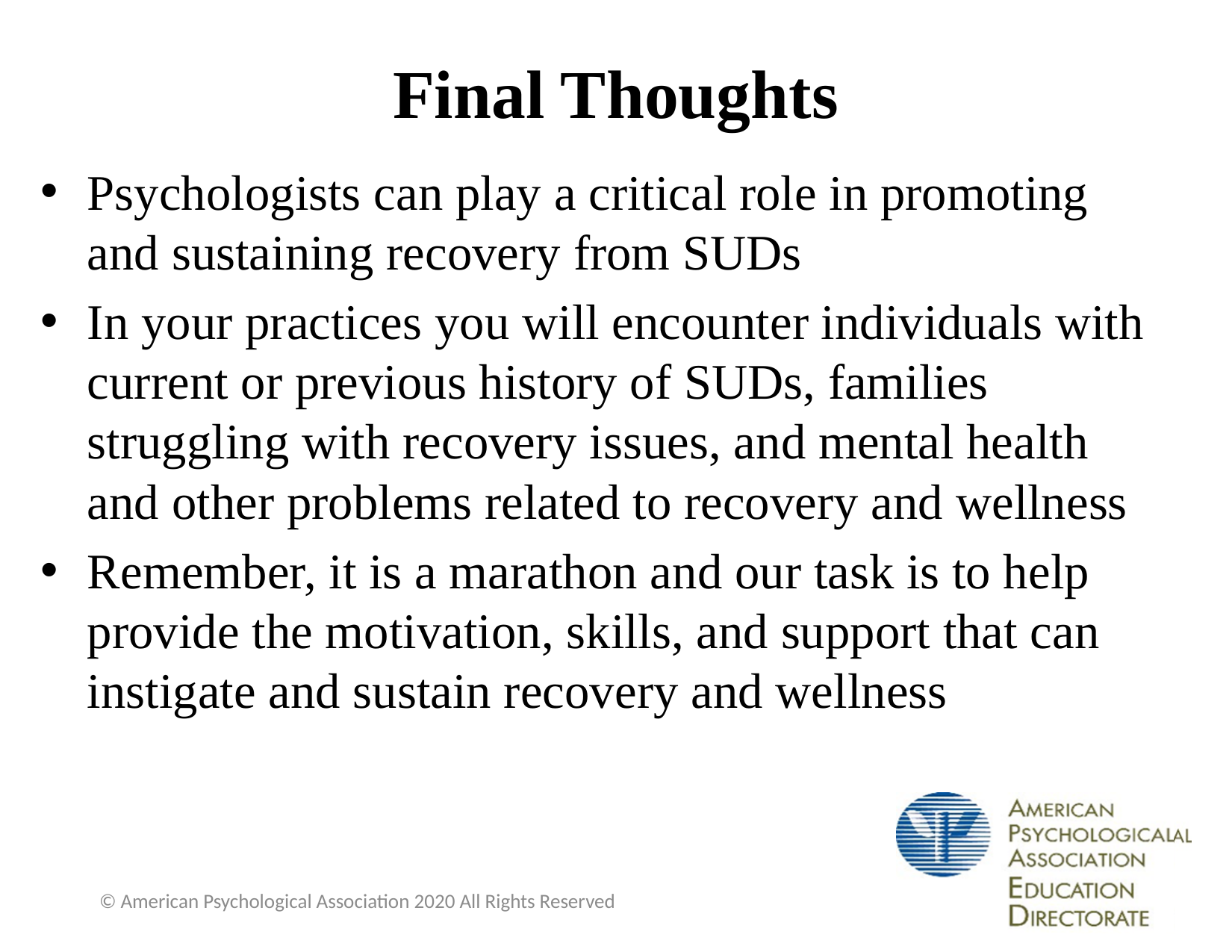

# Final Thoughts
Psychologists can play a critical role in promoting and sustaining recovery from SUDs
In your practices you will encounter individuals with current or previous history of SUDs, families struggling with recovery issues, and mental health and other problems related to recovery and wellness
Remember, it is a marathon and our task is to help provide the motivation, skills, and support that can instigate and sustain recovery and wellness

© American Psychological Association 2020 All Rights Reserved